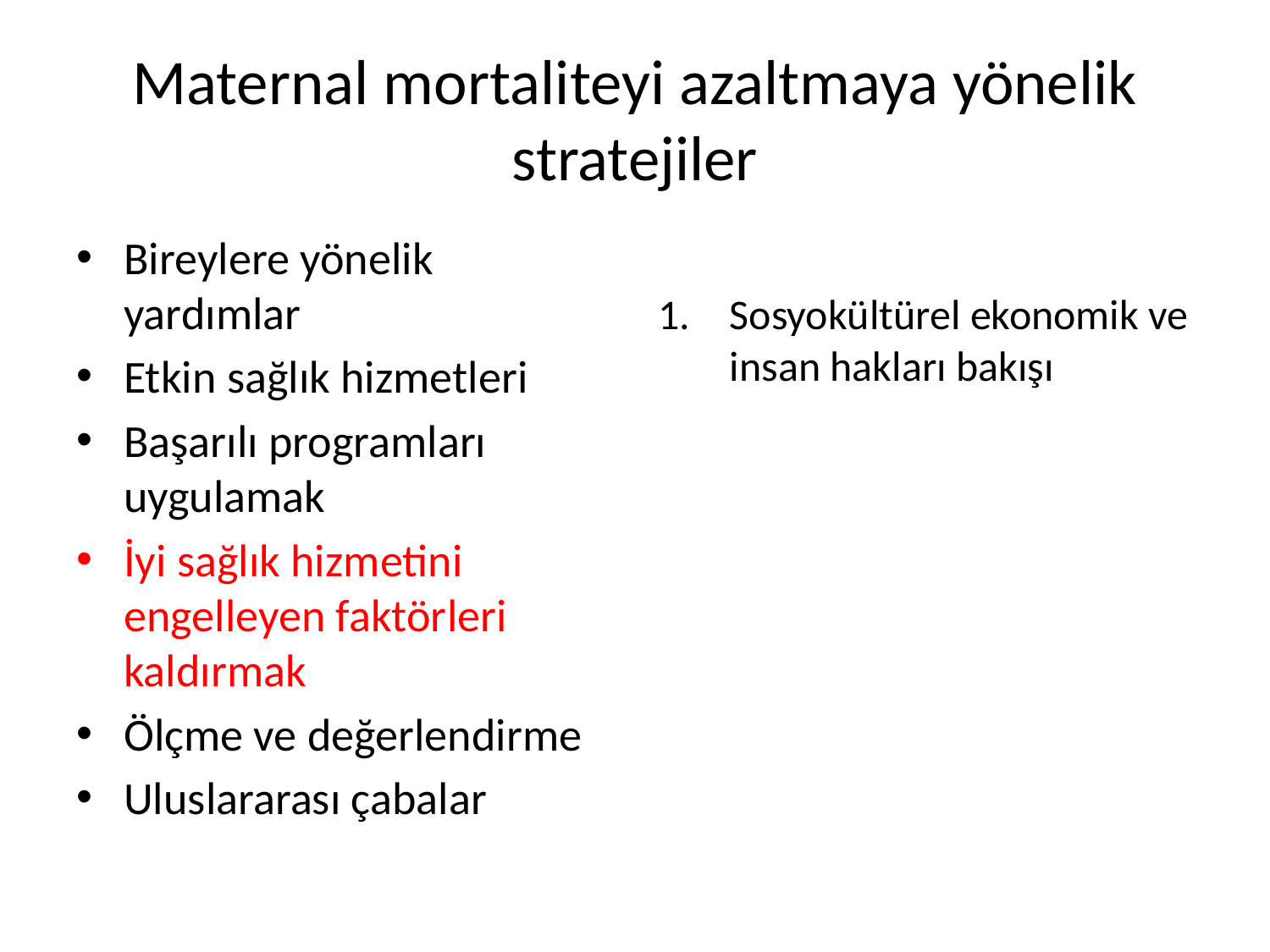

# Maternal mortaliteyi azaltmaya yönelik stratejiler
Bireylere yönelik yardımlar
Etkin sağlık hizmetleri
Başarılı programları uygulamak
İyi sağlık hizmetini engelleyen faktörleri kaldırmak
Ölçme ve değerlendirme
Uluslararası çabalar

Sosyokültürel ekonomik ve insan hakları bakışı